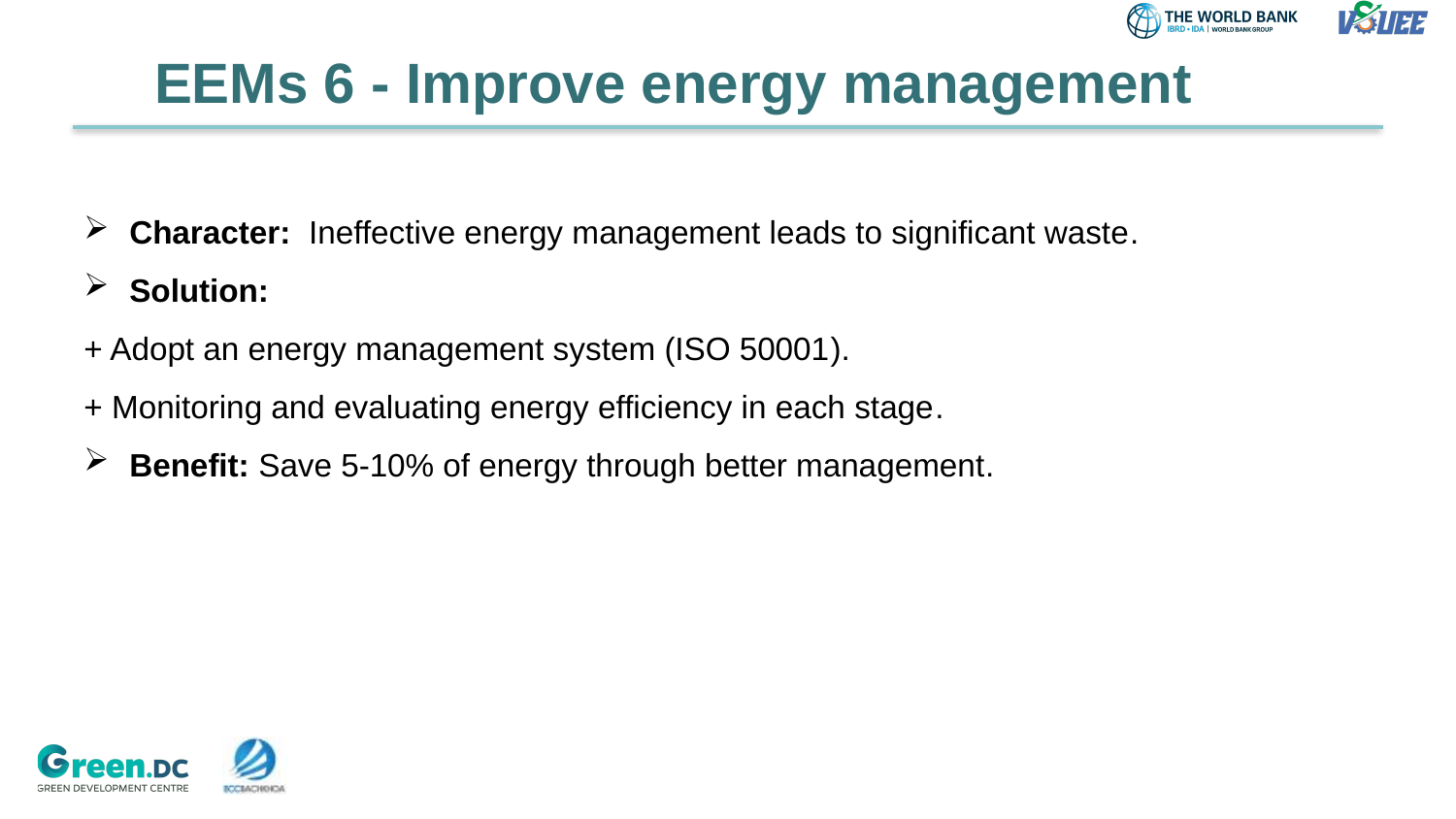

# EEMs 6 - Improve energy management
Character:  Ineffective energy management leads to significant waste.
Solution:
+ Adopt an energy management system (ISO 50001).
+ Monitoring and evaluating energy efficiency in each stage.
Benefit: Save 5-10% of energy through better management.